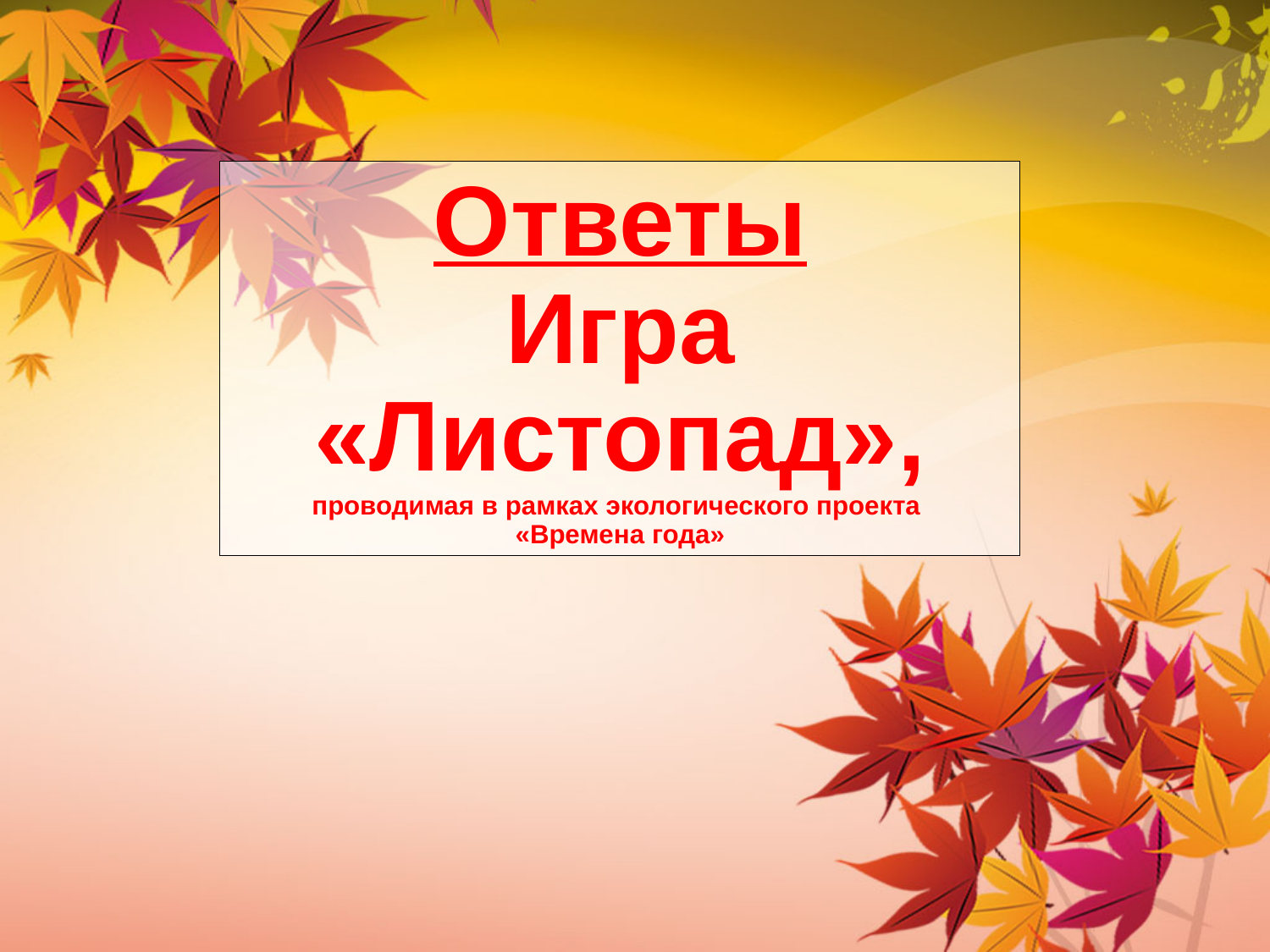

# Ответы Игра «Листопад», проводимая в рамках экологического проекта «Времена года»